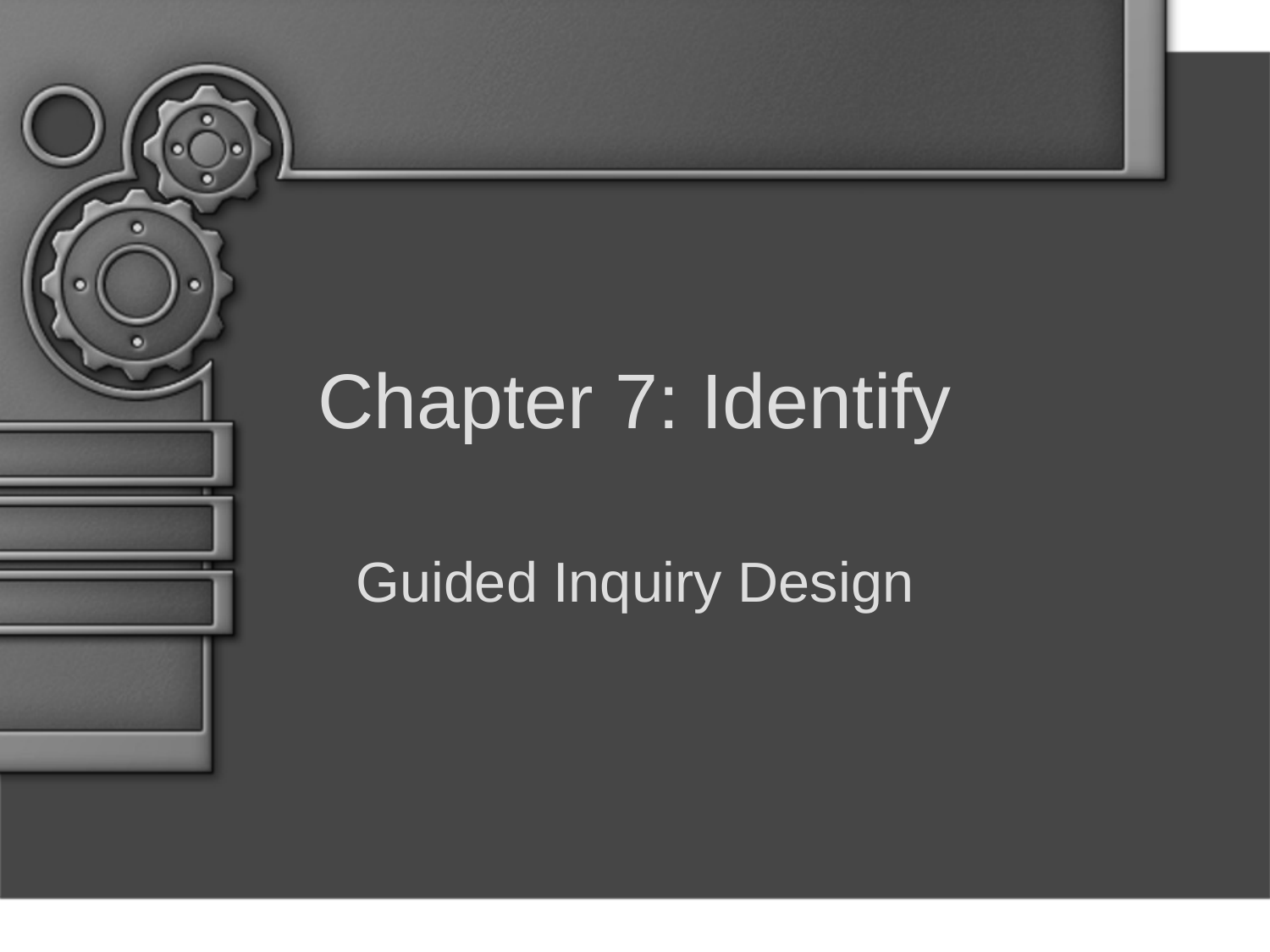

# Chapter 7: Identify
Guided Inquiry Design